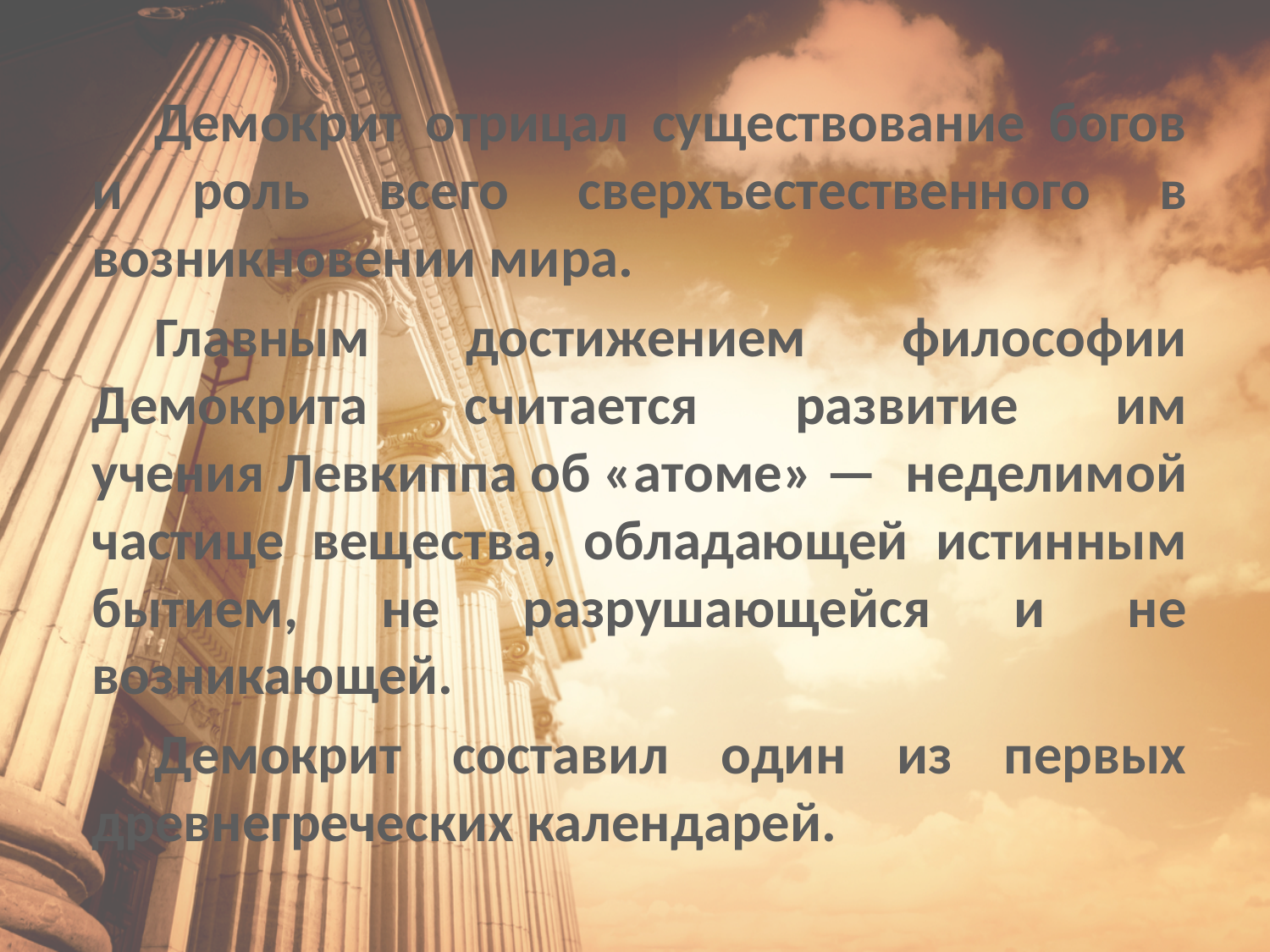

Демокрит отрицал существование богов и роль всего сверхъестественного в возникновении мира.
Главным достижением философии Демокрита считается развитие им учения Левкиппа об «атоме» — неделимой частице вещества, обладающей истинным бытием, не разрушающейся и не возникающей.
Демокрит составил один из первых древнегреческих календарей.